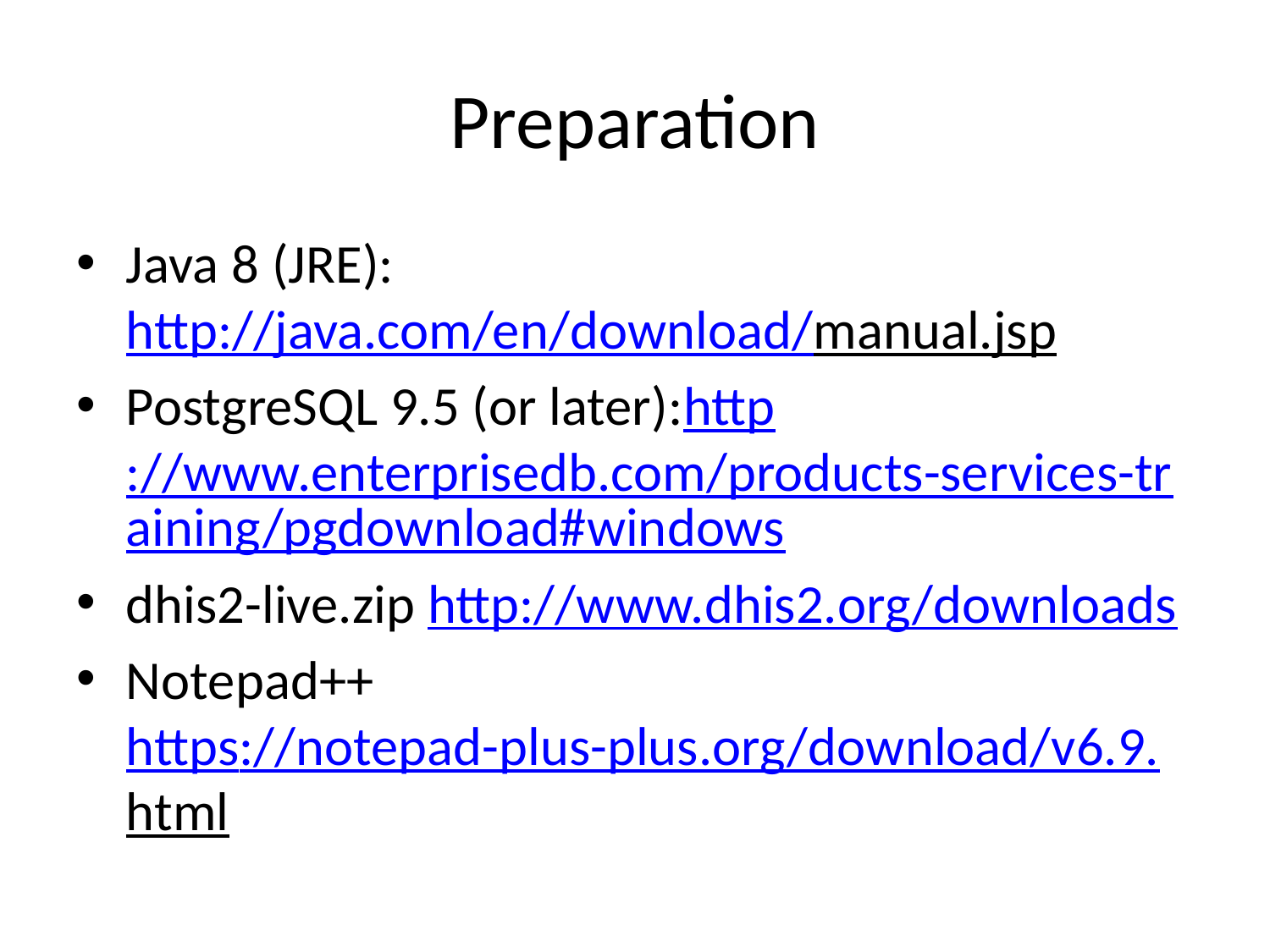

# Preparation
Java 8 (JRE):
http://java.com/en/download/manual.jsp
PostgreSQL 9.5 (or later):http://www.enterprisedb.com/products-services-training/pgdownload#windows
dhis2-live.zip http://www.dhis2.org/downloads
Notepad++
https://notepad-plus-plus.org/download/v6.9.html